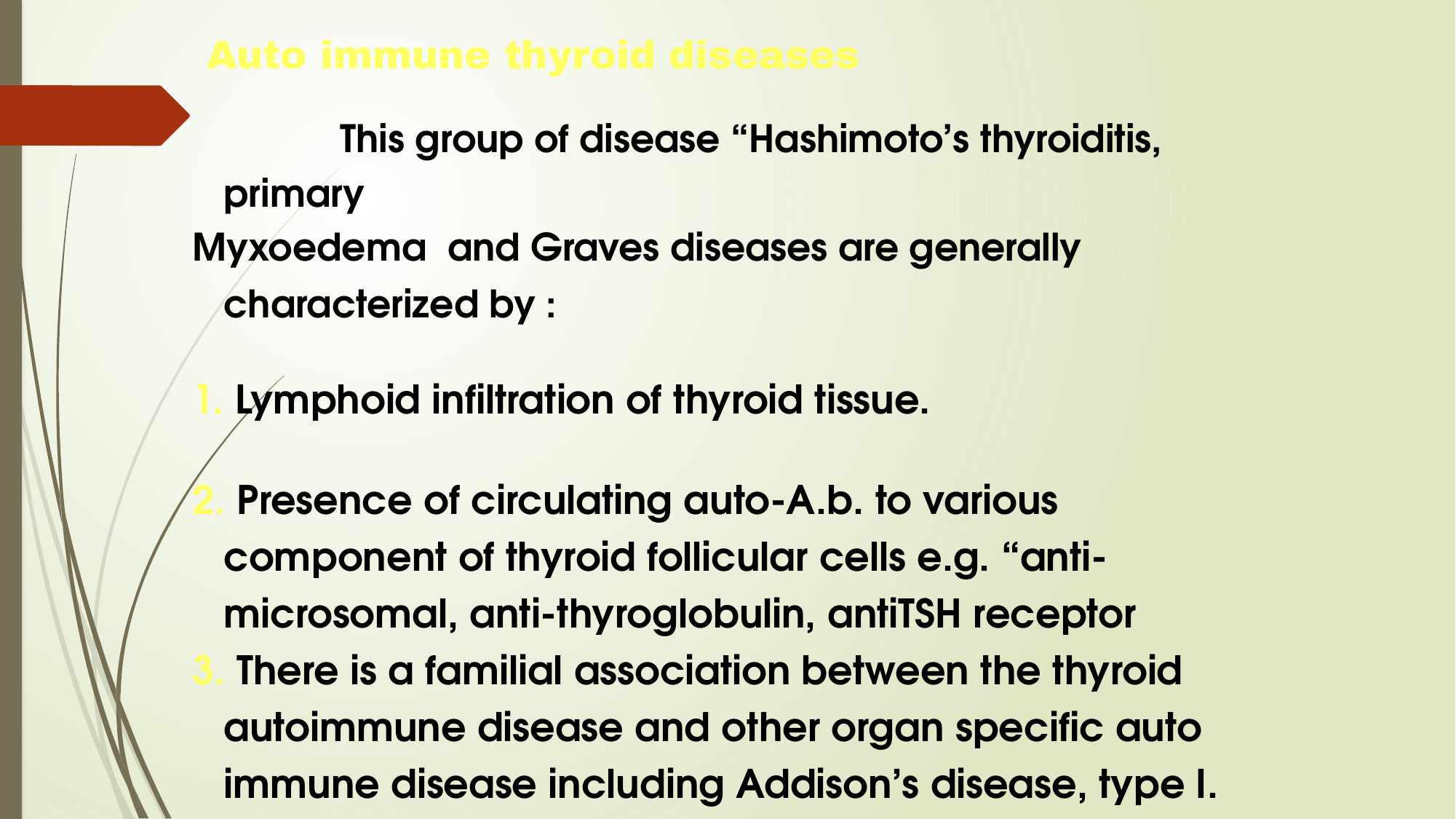

Auto immune thyroid diseases
              This group of disease “Hashimoto’s thyroiditis, primary
Myxoedema  and Graves diseases are generally characterized by :

1. Lymphoid infiltration of thyroid tissue.

2. Presence of circulating auto-A.b. to various component of thyroid follicular cells e.g. “anti-microsomal, anti-thyroglobulin, antiTSH receptor
3. There is a familial association between the thyroid autoimmune disease and other organ specific auto immune disease including Addison’s disease, type I. D.M. pernicious anaemia.